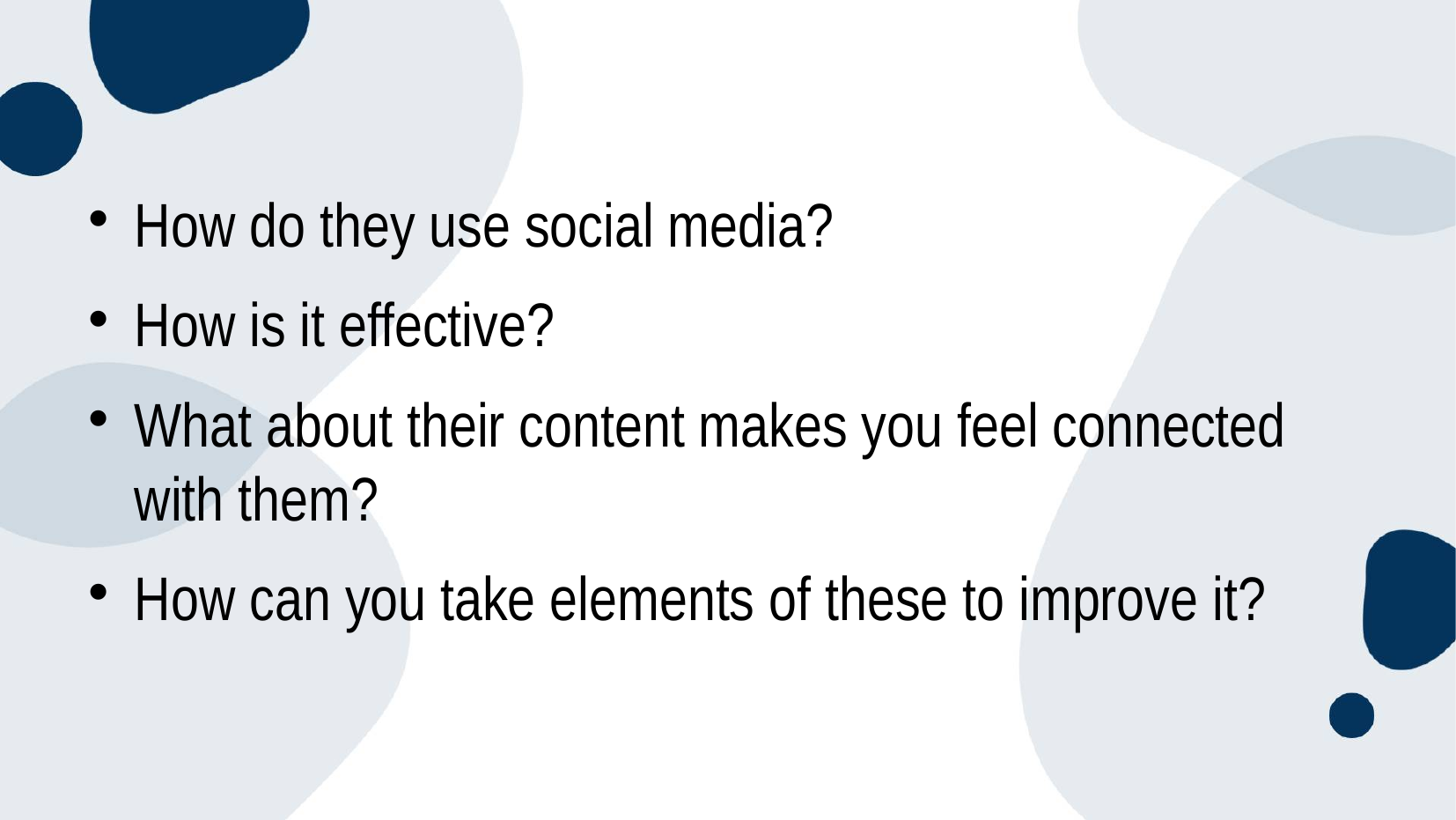

How do they use social media?
How is it effective?
What about their content makes you feel connected with them?
How can you take elements of these to improve it?